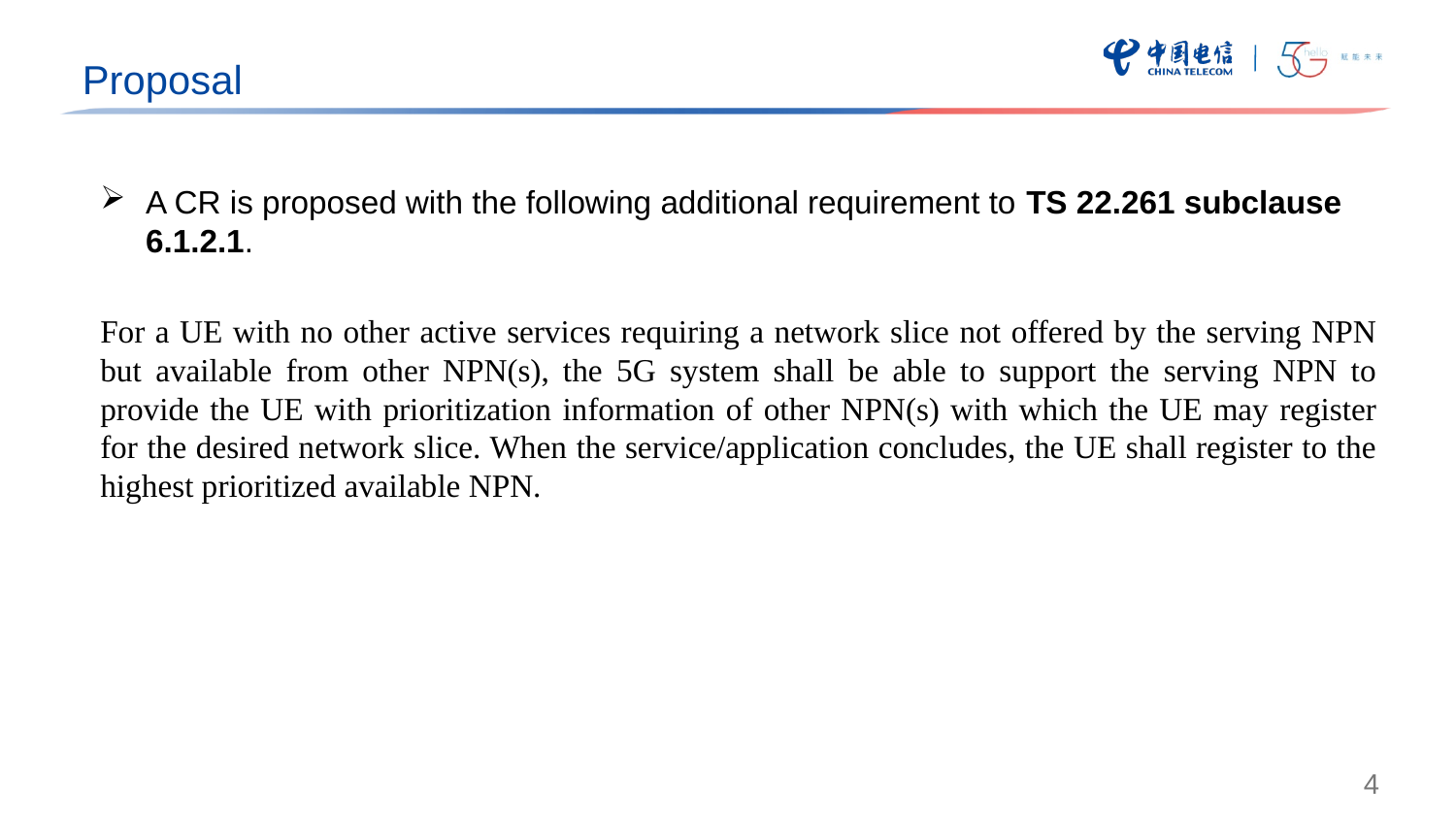

Proposal
A CR is proposed with the following additional requirement to TS 22.261 subclause 6.1.2.1.

For a UE with no other active services requiring a network slice not offered by the serving NPN but available from other NPN(s), the 5G system shall be able to support the serving NPN to provide the UE with prioritization information of other NPN(s) with which the UE may register for the desired network slice. When the service/application concludes, the UE shall register to the highest prioritized available NPN.
4